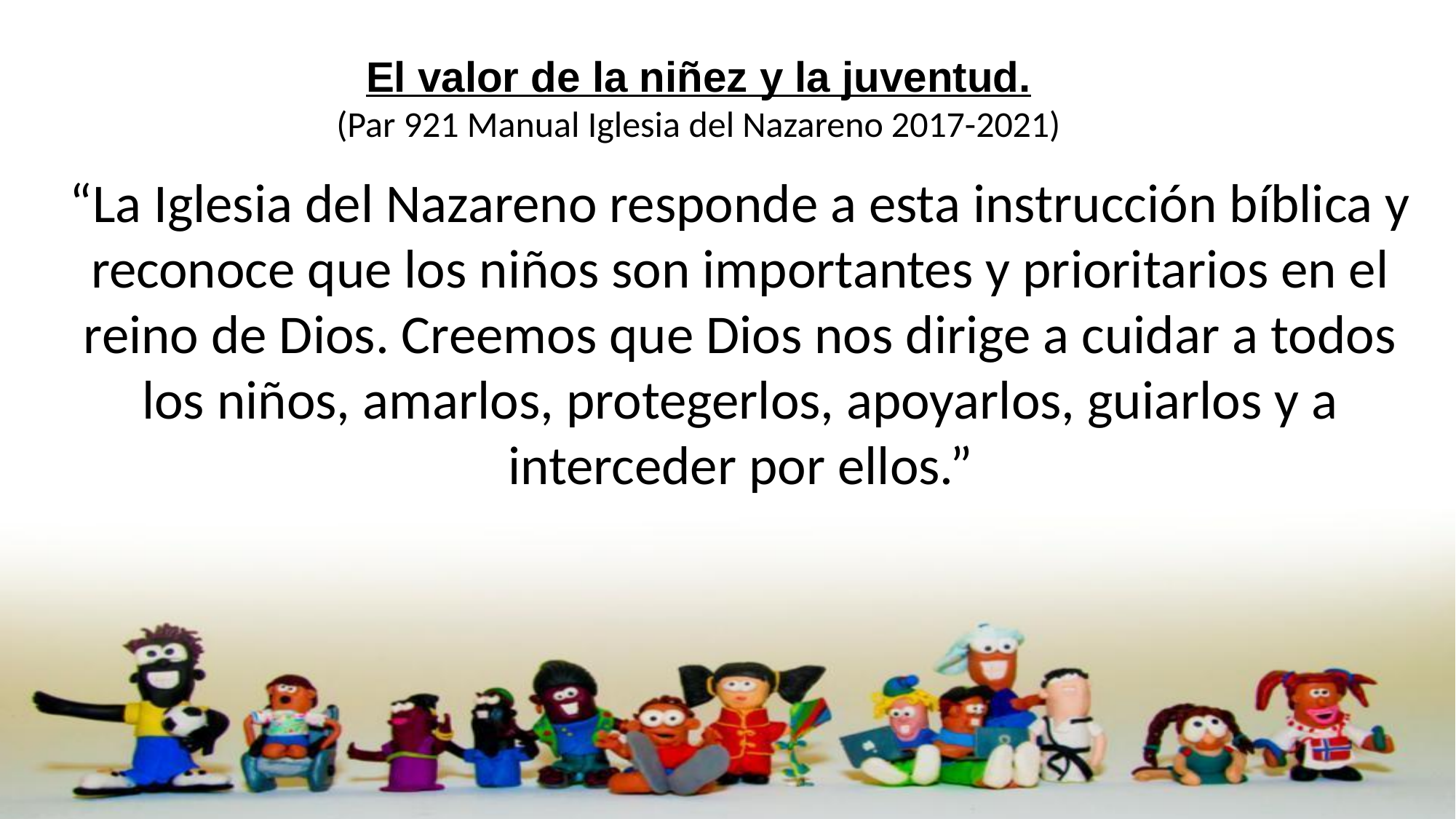

El valor de la niñez y la juventud.
(Par 921 Manual Iglesia del Nazareno 2017-2021)
“La Iglesia del Nazareno responde a esta instrucción bíblica y reconoce que los niños son importantes y prioritarios en el reino de Dios. Creemos que Dios nos dirige a cuidar a todos los niños, amarlos, protegerlos, apoyarlos, guiarlos y a interceder por ellos.”